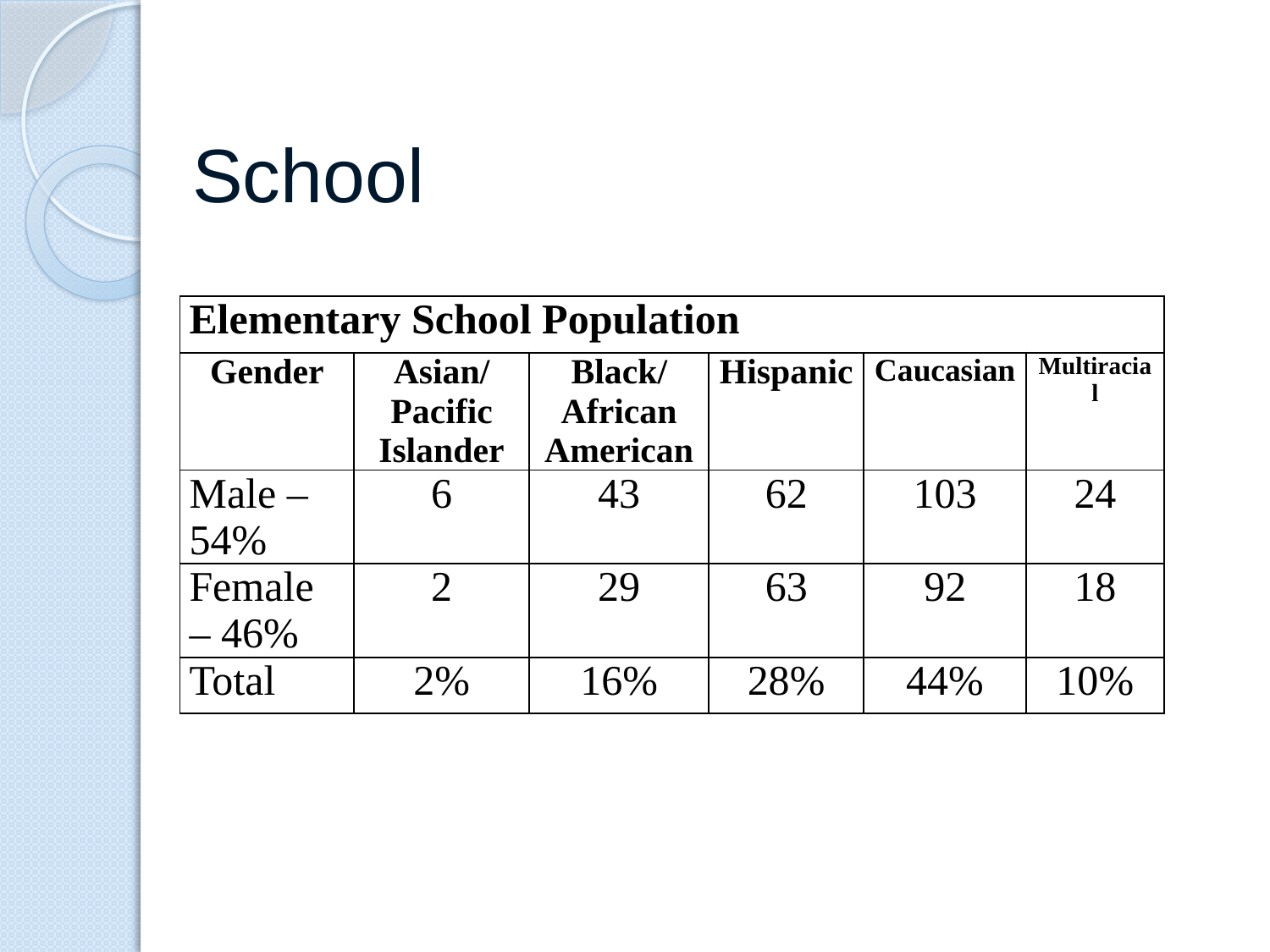

# School
| Elementary School Population |  |  |  |  |  |
| --- | --- | --- | --- | --- | --- |
| Gender | Asian/Pacific Islander | Black/African American | Hispanic | Caucasian | Multiracial |
| Male – 54% | 6 | 43 | 62 | 103 | 24 |
| Female – 46% | 2 | 29 | 63 | 92 | 18 |
| Total | 2% | 16% | 28% | 44% | 10% |